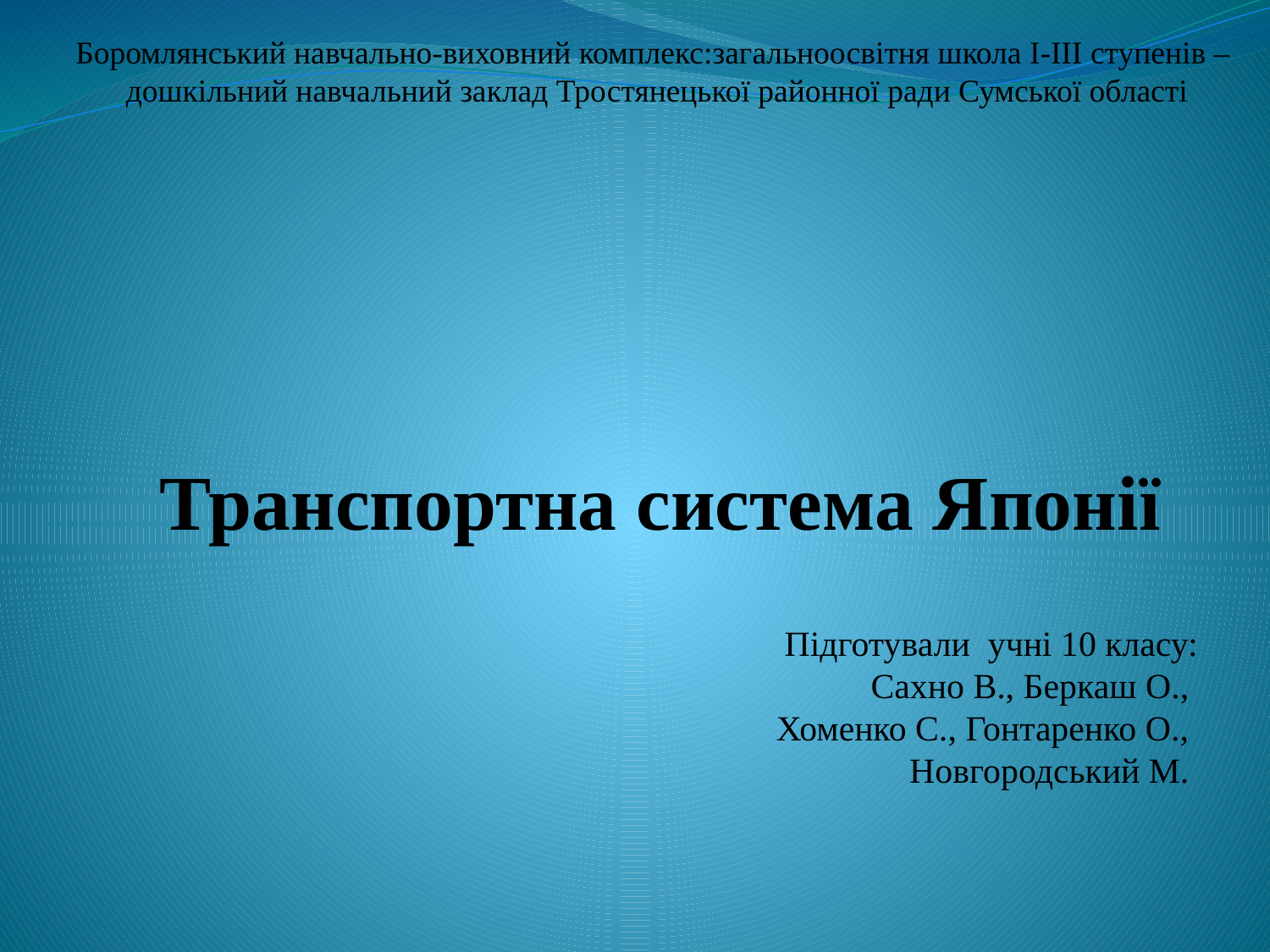

# Боромлянський навчально-виховний комплекс:загальноосвітня школа І-ІІІ ступенів – дошкільний навчальний заклад Тростянецької районної ради Сумської області
Транспортна система Японії
Підготували  учні 10 класу:
Сахно В., Беркаш О.,
Хоменко С., Гонтаренко О.,
Новгородський М.